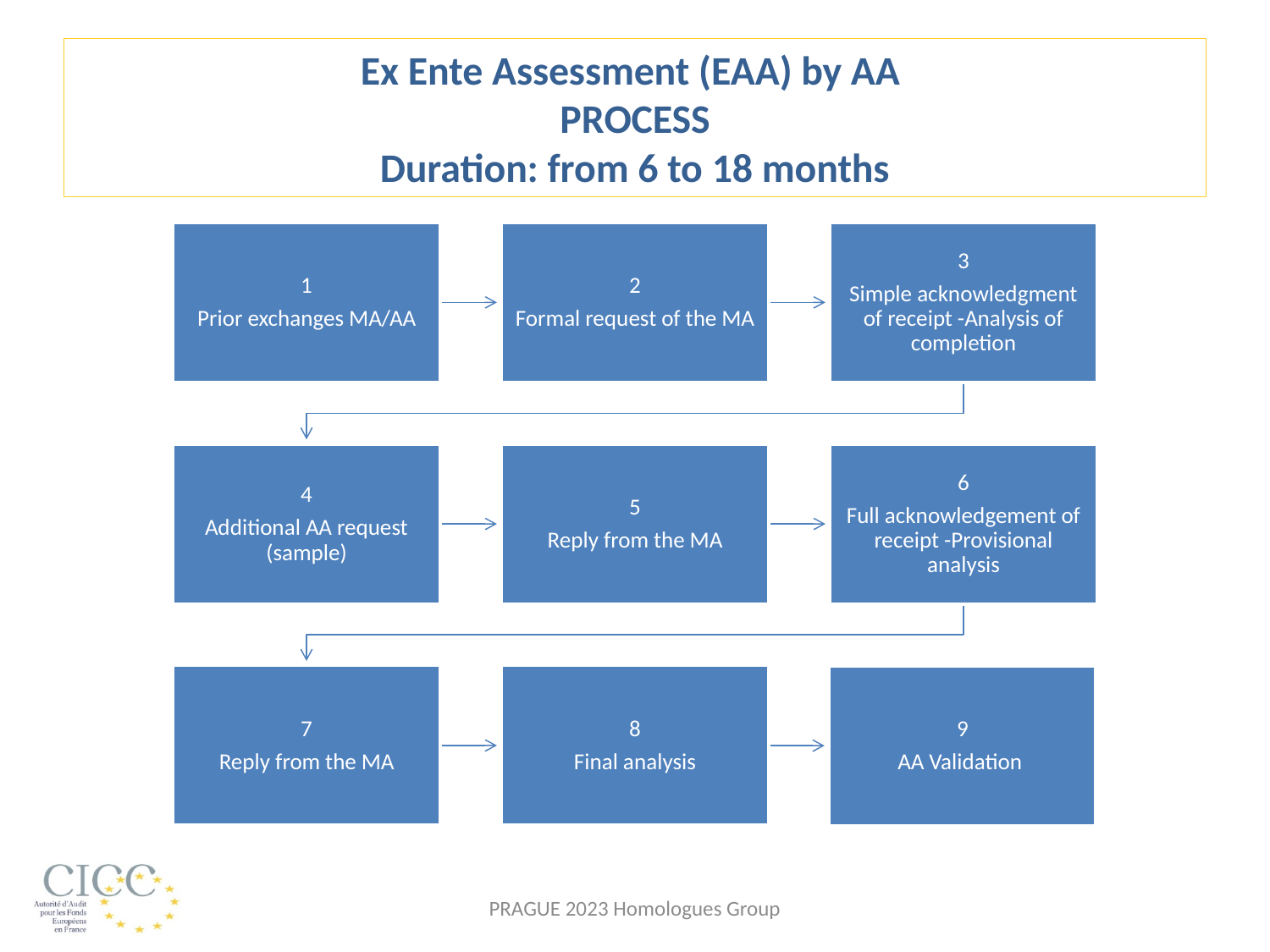

# Ex Ente Assessment (EAA) by AA PROCESS Duration: from 6 to 18 months

1
Prior exchanges MA/AA

2
Formal request of the MA

3
Simple acknowledgment of receipt -Analysis of completion

4
Additional AA request (sample)

5
Reply from the MA

6
Full acknowledgement of receipt -Provisional analysis

7
Reply from the MA

8
Final analysis
9
AA Validation

PRAGUE 2023 Homologues Group